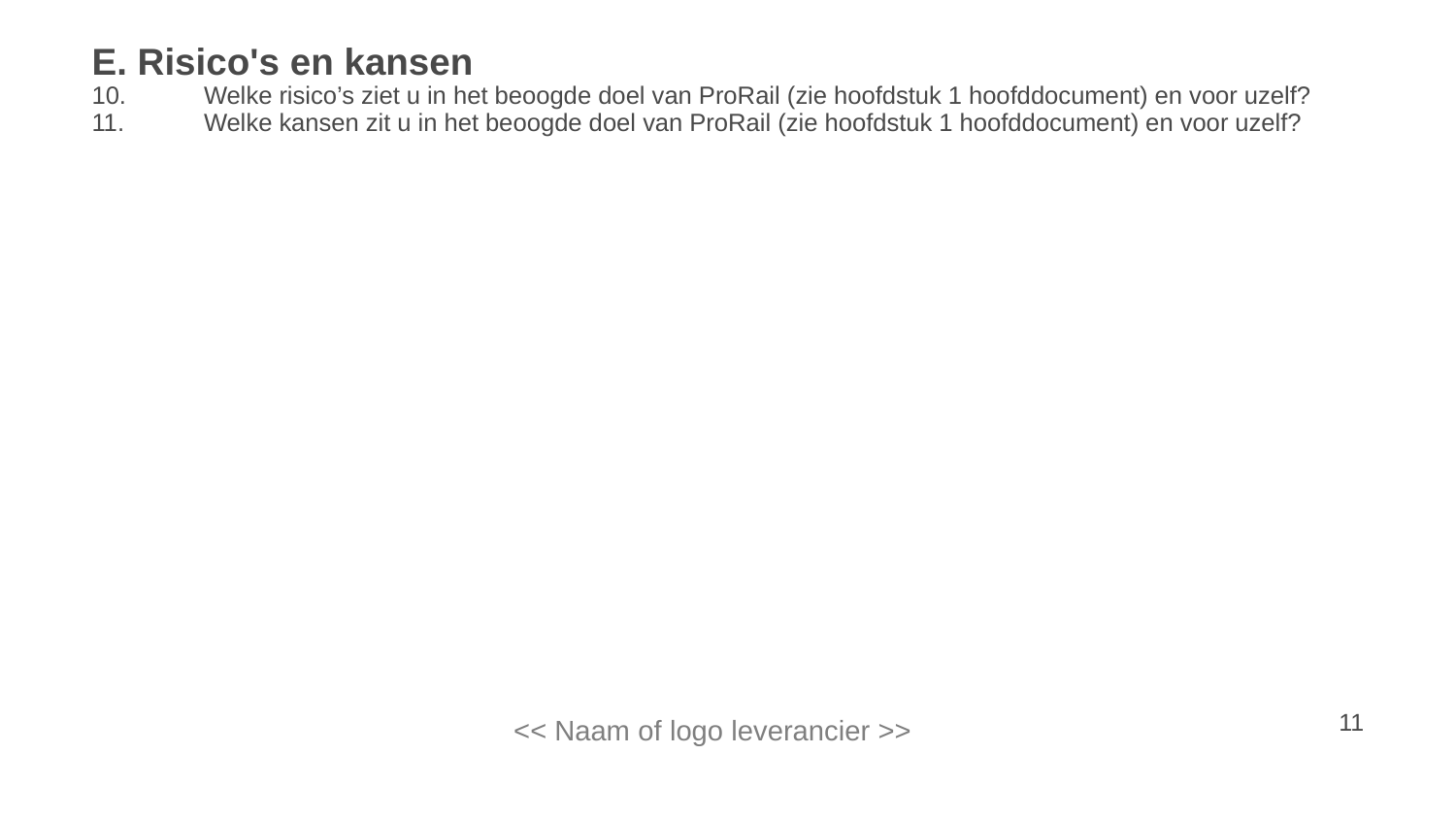

# E. Risico's en kansen 10.	Welke risico’s ziet u in het beoogde doel van ProRail (zie hoofdstuk 1 hoofddocument) en voor uzelf? 11.	Welke kansen zit u in het beoogde doel van ProRail (zie hoofdstuk 1 hoofddocument) en voor uzelf?
<< Naam of logo leverancier >>